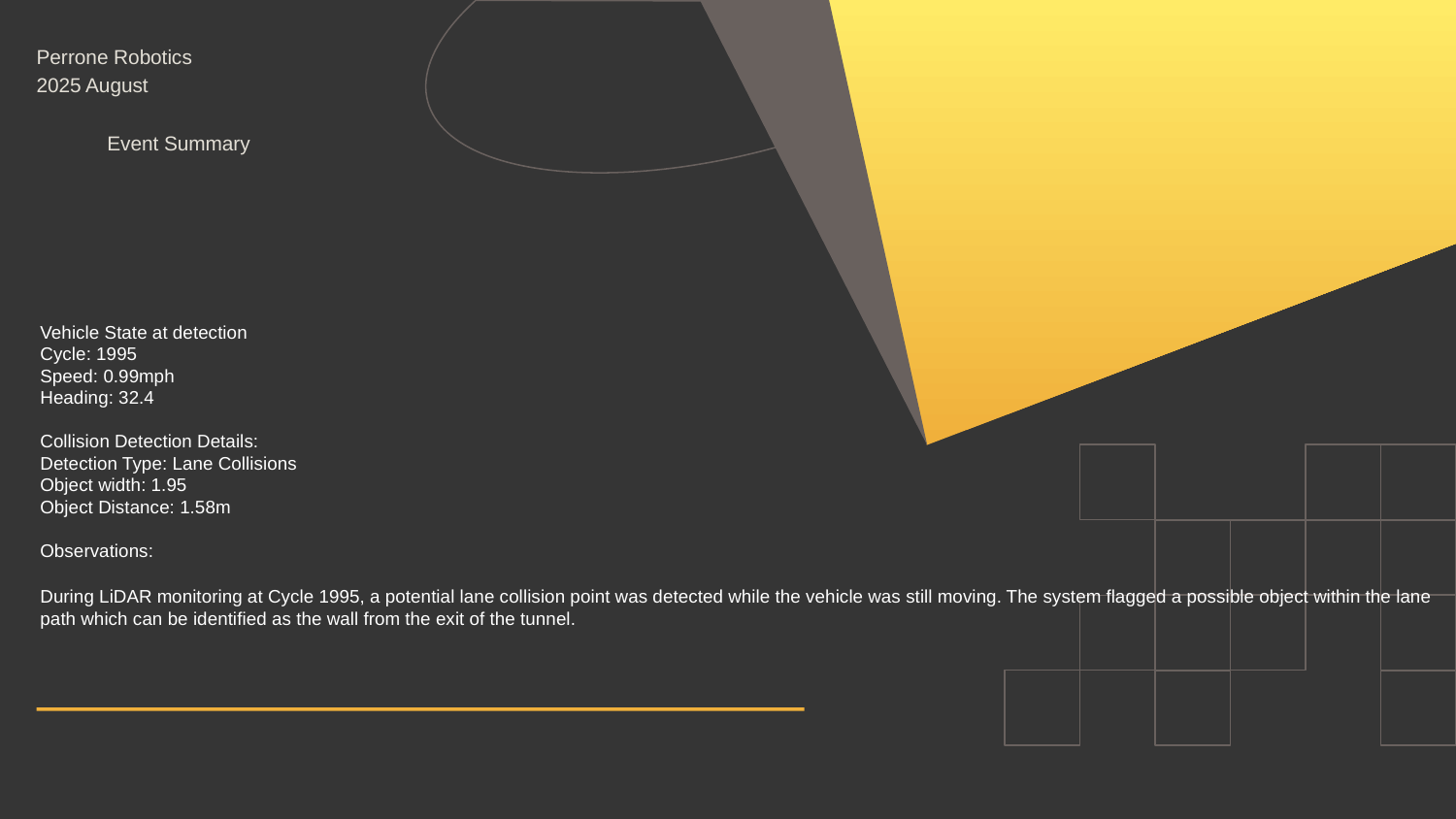

Perrone Robotics
2025 August
Event Summary

Vehicle State at detection
Cycle: 1995
Speed: 0.99mph
Heading: 32.4

Collision Detection Details:
Detection Type: Lane Collisions
Object width: 1.95
Object Distance: 1.58m

Observations:
During LiDAR monitoring at Cycle 1995, a potential lane collision point was detected while the vehicle was still moving. The system flagged a possible object within the lane path which can be identified as the wall from the exit of the tunnel.